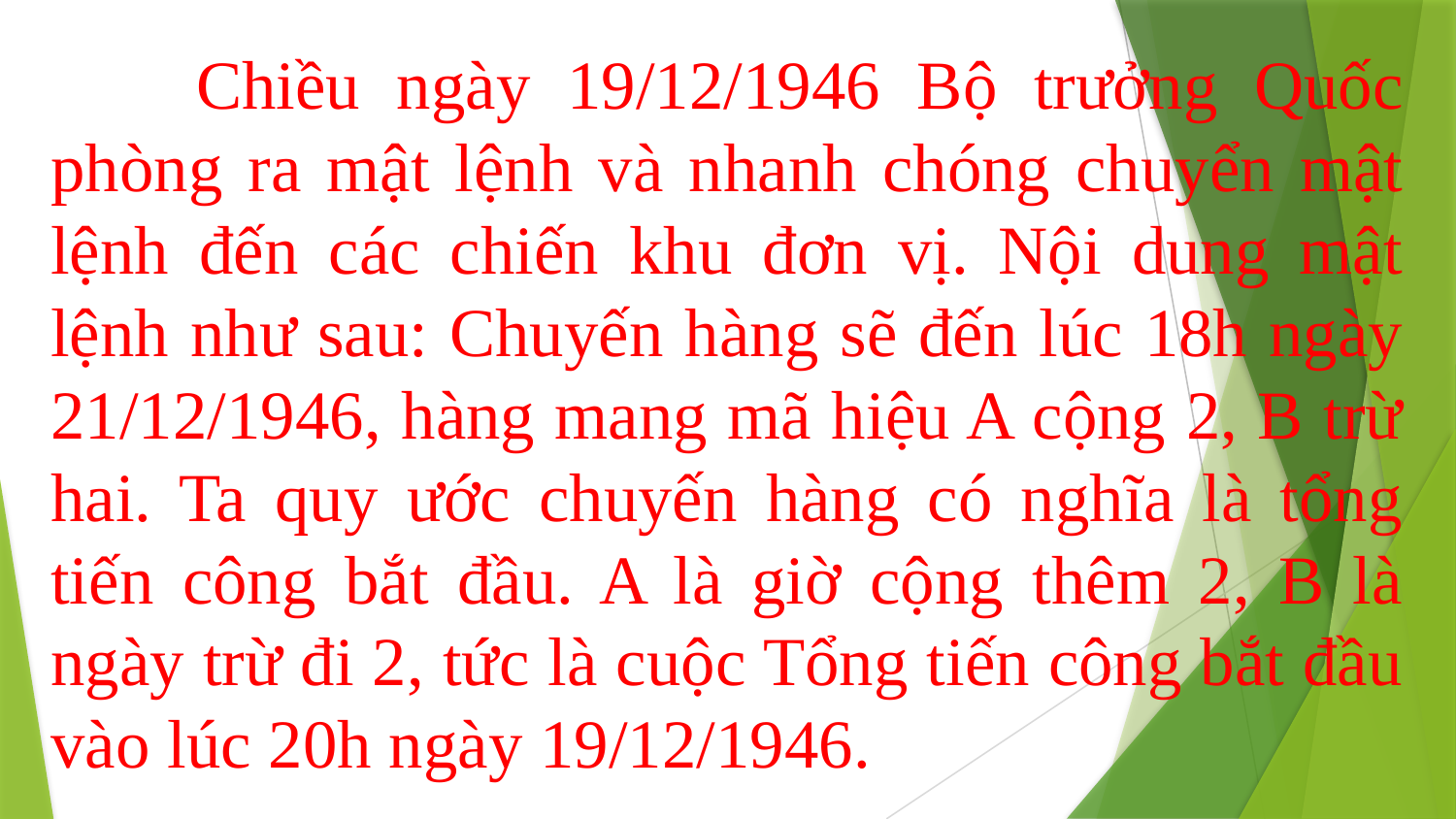

Chiều ngày 19/12/1946 Bộ trưởng Quốc phòng ra mật lệnh và nhanh chóng chuyển mật lệnh đến các chiến khu đơn vị. Nội dung mật lệnh như sau: Chuyến hàng sẽ đến lúc 18h ngày 21/12/1946, hàng mang mã hiệu A cộng 2, B trừ hai. Ta quy ước chuyến hàng có nghĩa là tổng tiến công bắt đầu. A là giờ cộng thêm 2, B là ngày trừ đi 2, tức là cuộc Tổng tiến công bắt đầu vào lúc 20h ngày 19/12/1946.